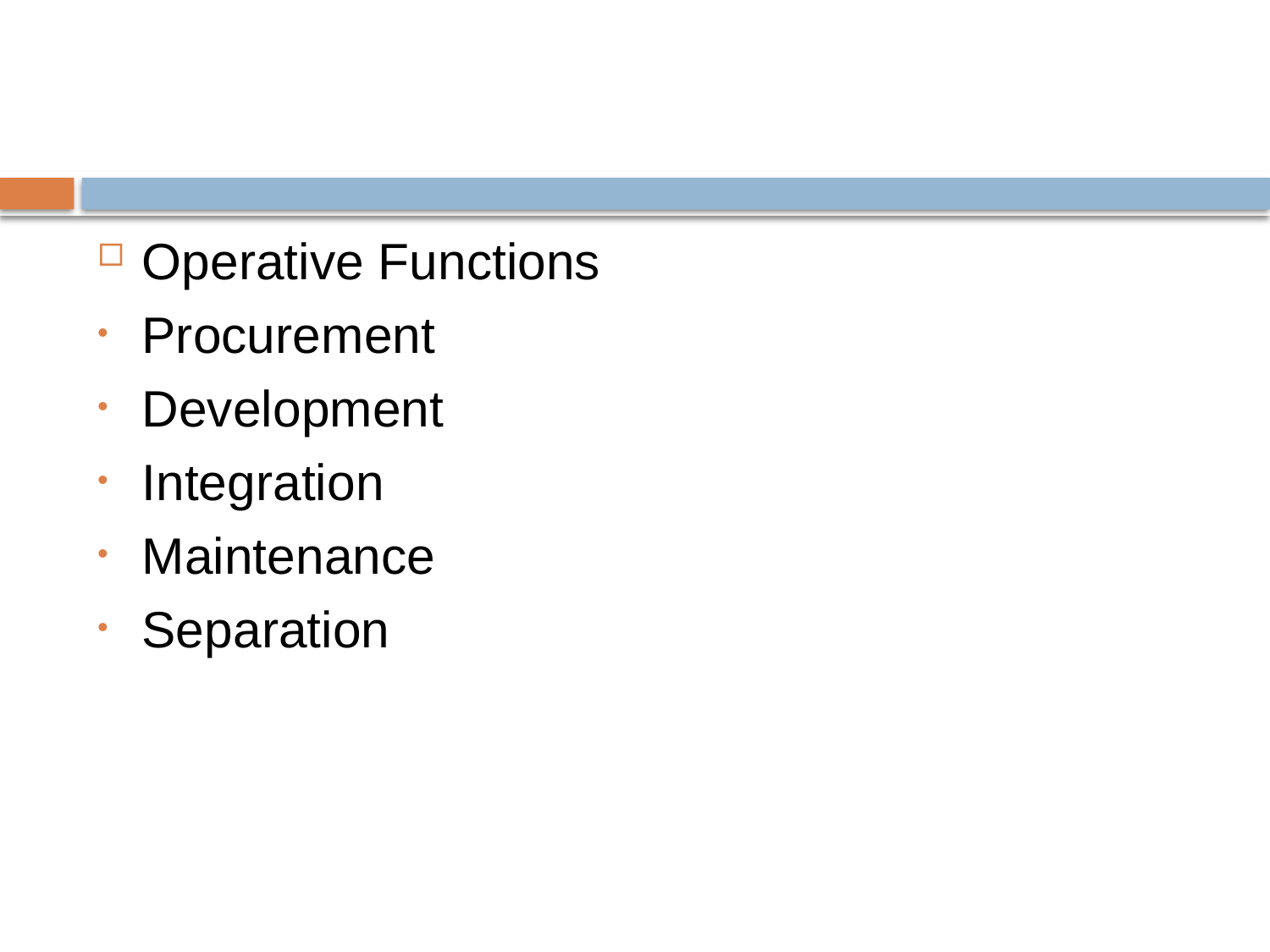

#
Operative Functions
Procurement
Development
Integration
Maintenance
Separation